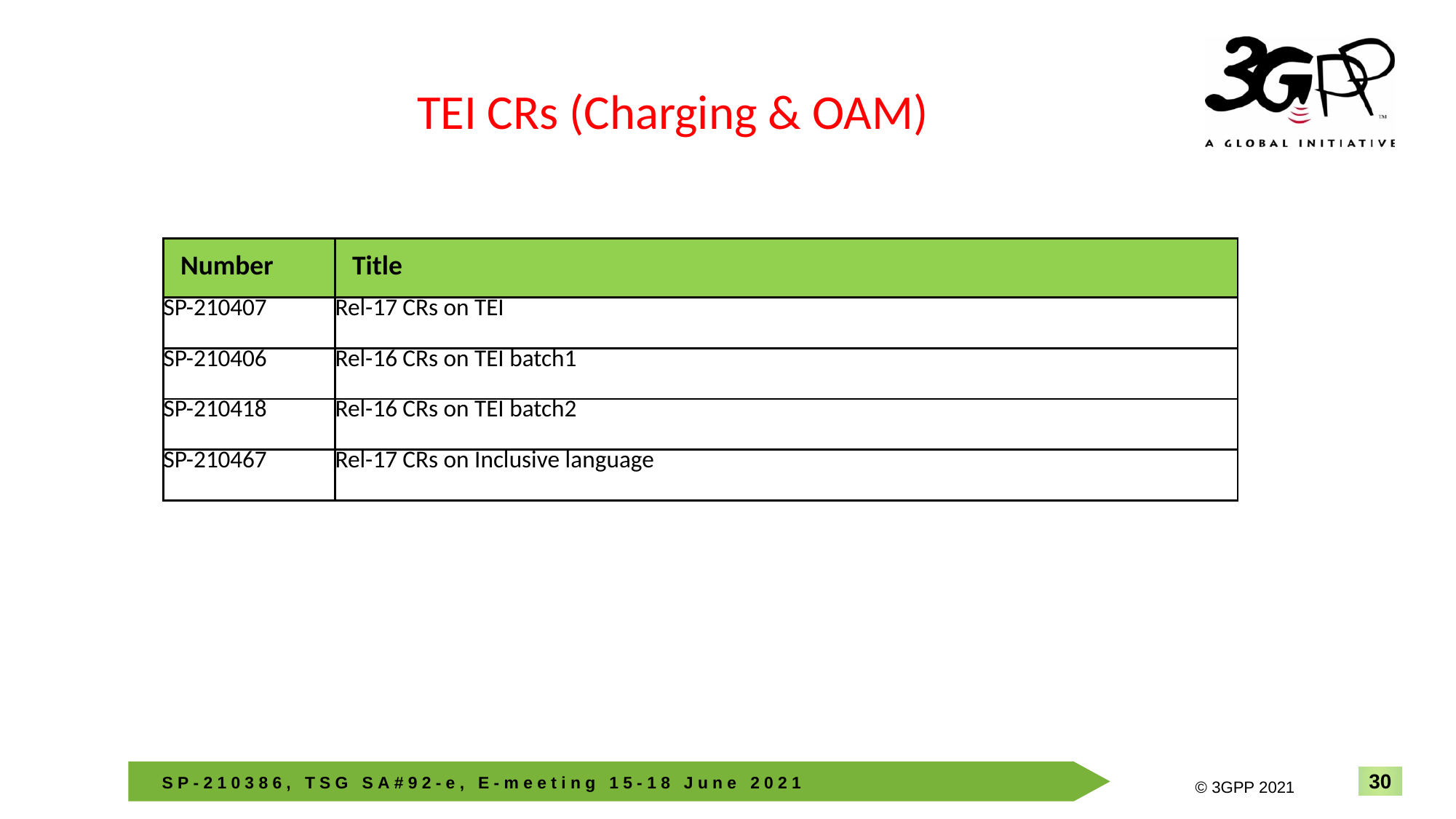

TEI CRs (Charging & OAM)

| Number | Title |
| --- | --- |
| SP-210407 | Rel-17 CRs on TEI |
| SP-210406 | Rel-16 CRs on TEI batch1 |
| SP-210418 | Rel-16 CRs on TEI batch2 |
| SP-210467 | Rel-17 CRs on Inclusive language |